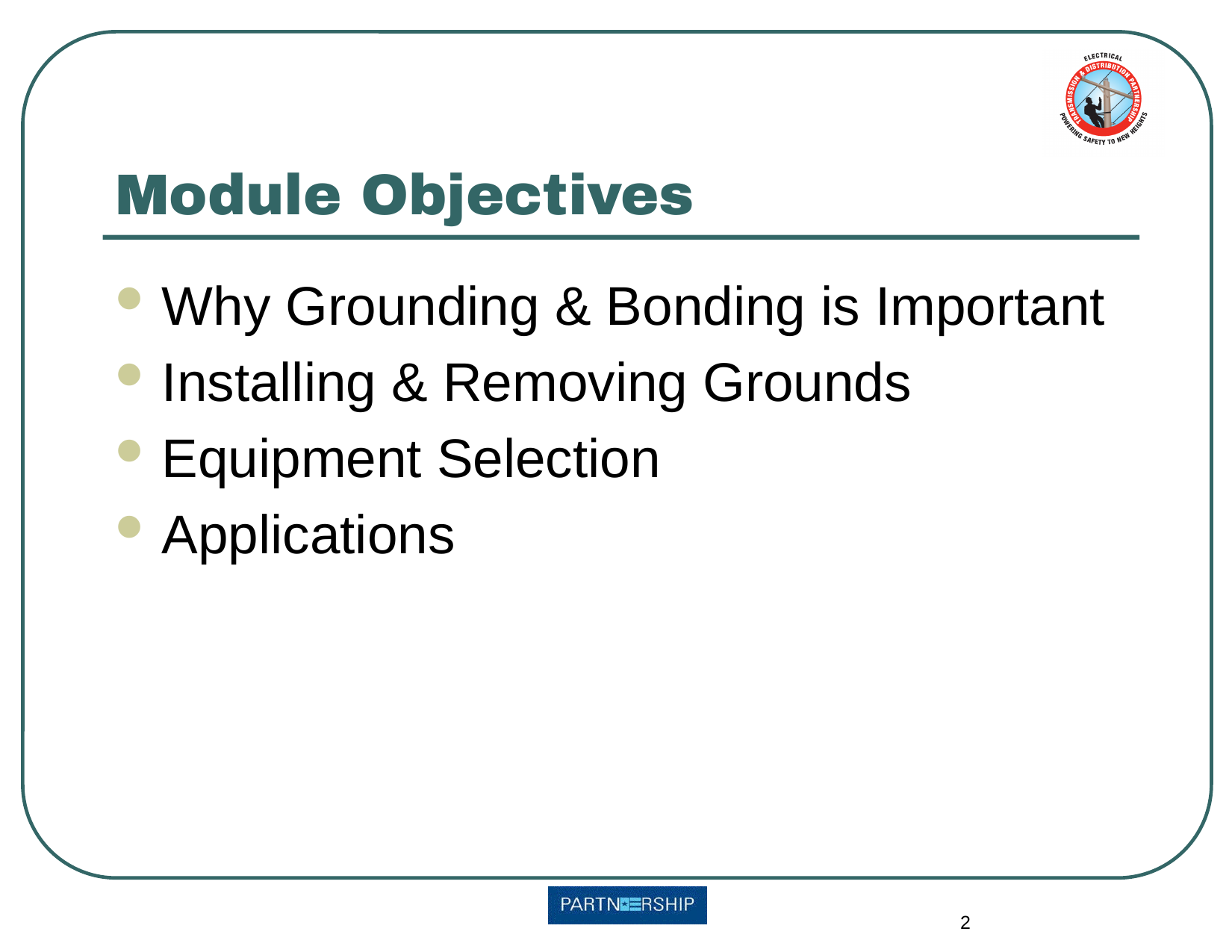

# Module Objectives
Why Grounding & Bonding is Important
Installing & Removing Grounds
Equipment Selection
Applications